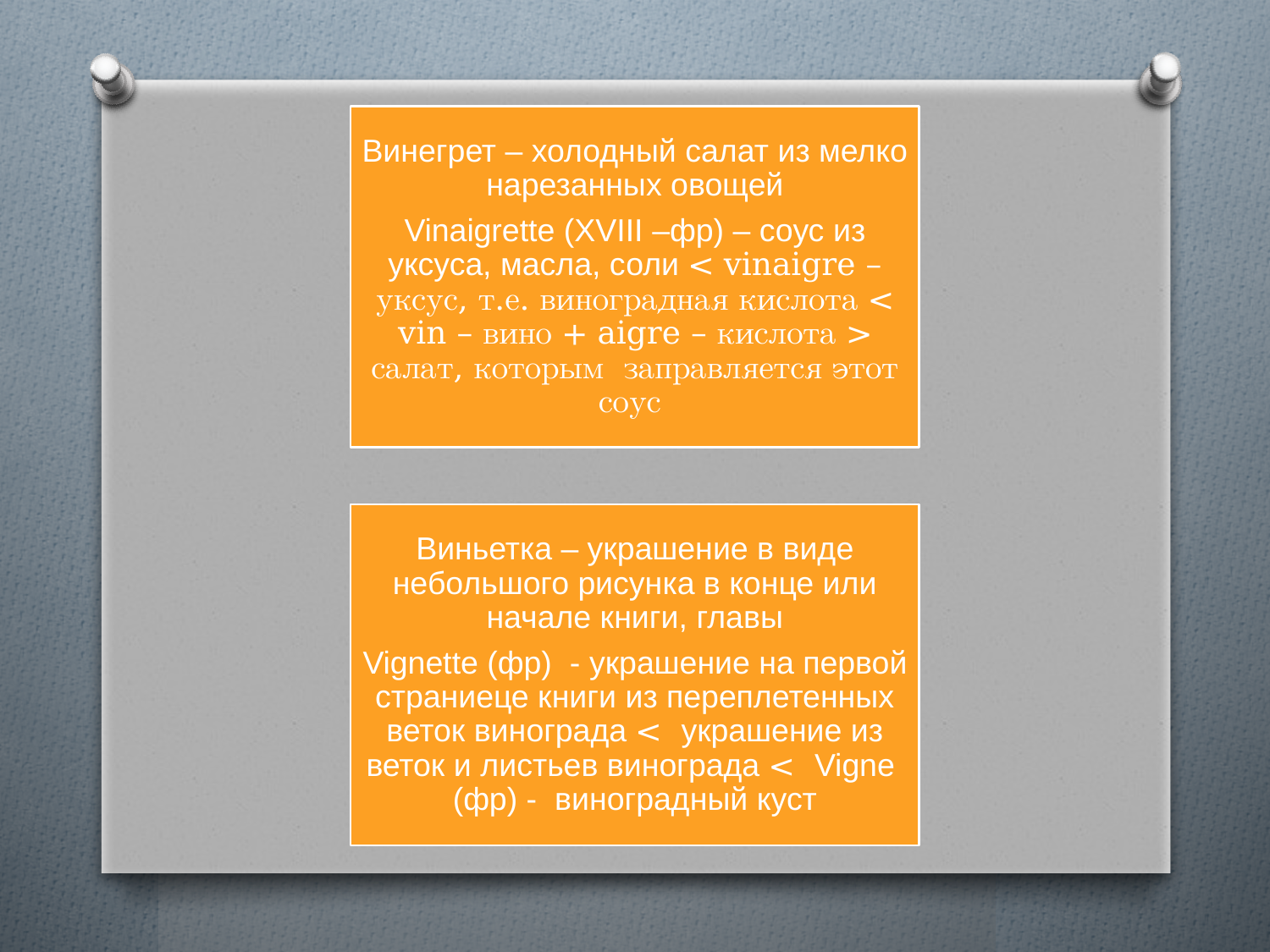

Винегрет – холодный салат из мелко нарезанных овощей
Vinaigrette (XVIII –фр) – соус из уксуса, масла, соли < vinaigre – уксус, т.е. виноградная кислота < vin – вино + aigre – кислота > салат, которым  заправляется этот соус
Виньетка – украшение в виде небольшого рисунка в конце или начале книги, главы
Vignette (фр)  - украшение на первой страниеце книги из переплетенных веток винограда <  украшение из веток и листьев винограда <  Vigne  (фр) -  виноградный куст